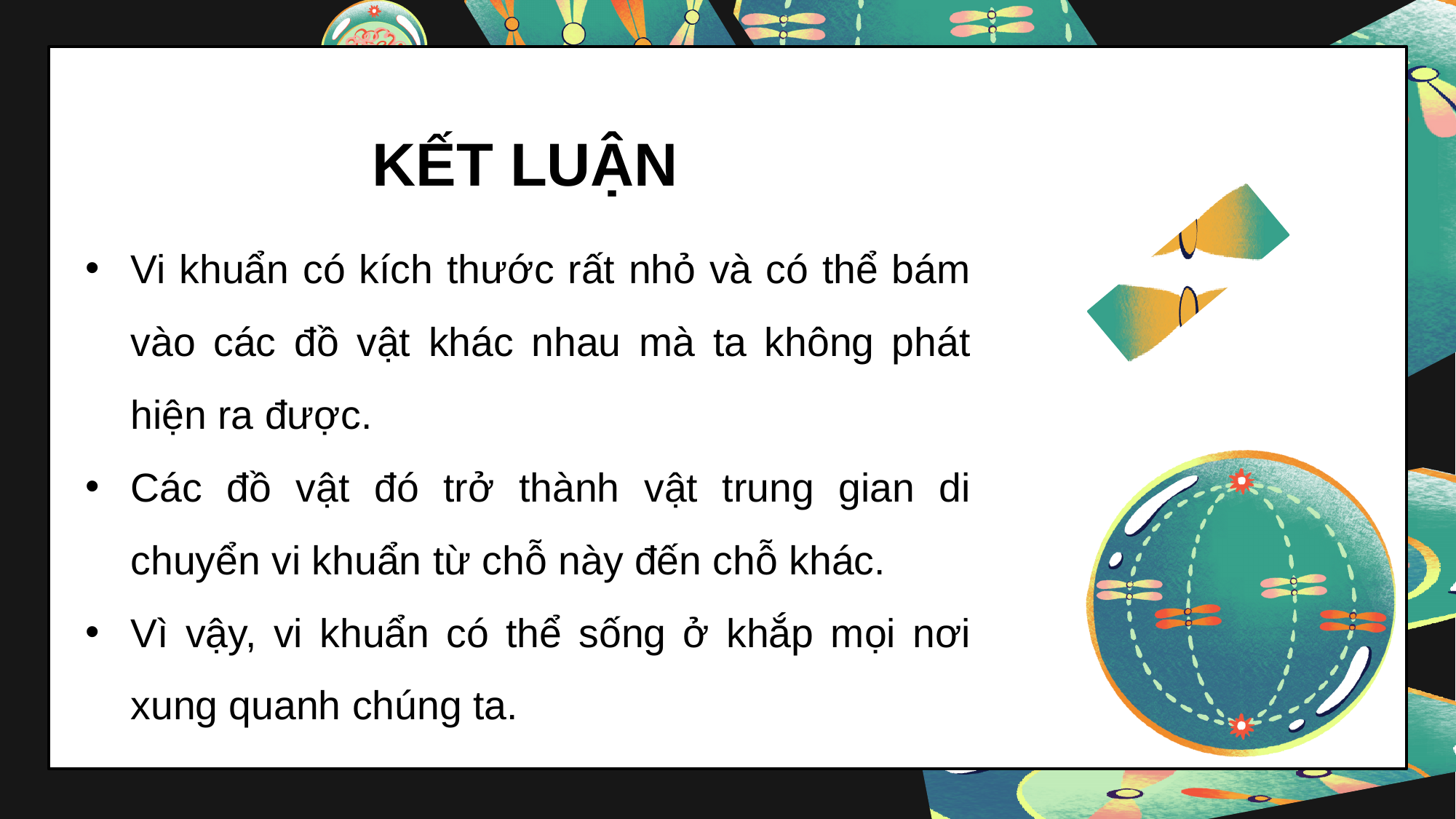

KẾT LUẬN
Vi khuẩn có kích thước rất nhỏ và có thể bám vào các đồ vật khác nhau mà ta không phát hiện ra được.
Các đồ vật đó trở thành vật trung gian di chuyển vi khuẩn từ chỗ này đến chỗ khác.
Vì vậy, vi khuẩn có thể sống ở khắp mọi nơi xung quanh chúng ta.